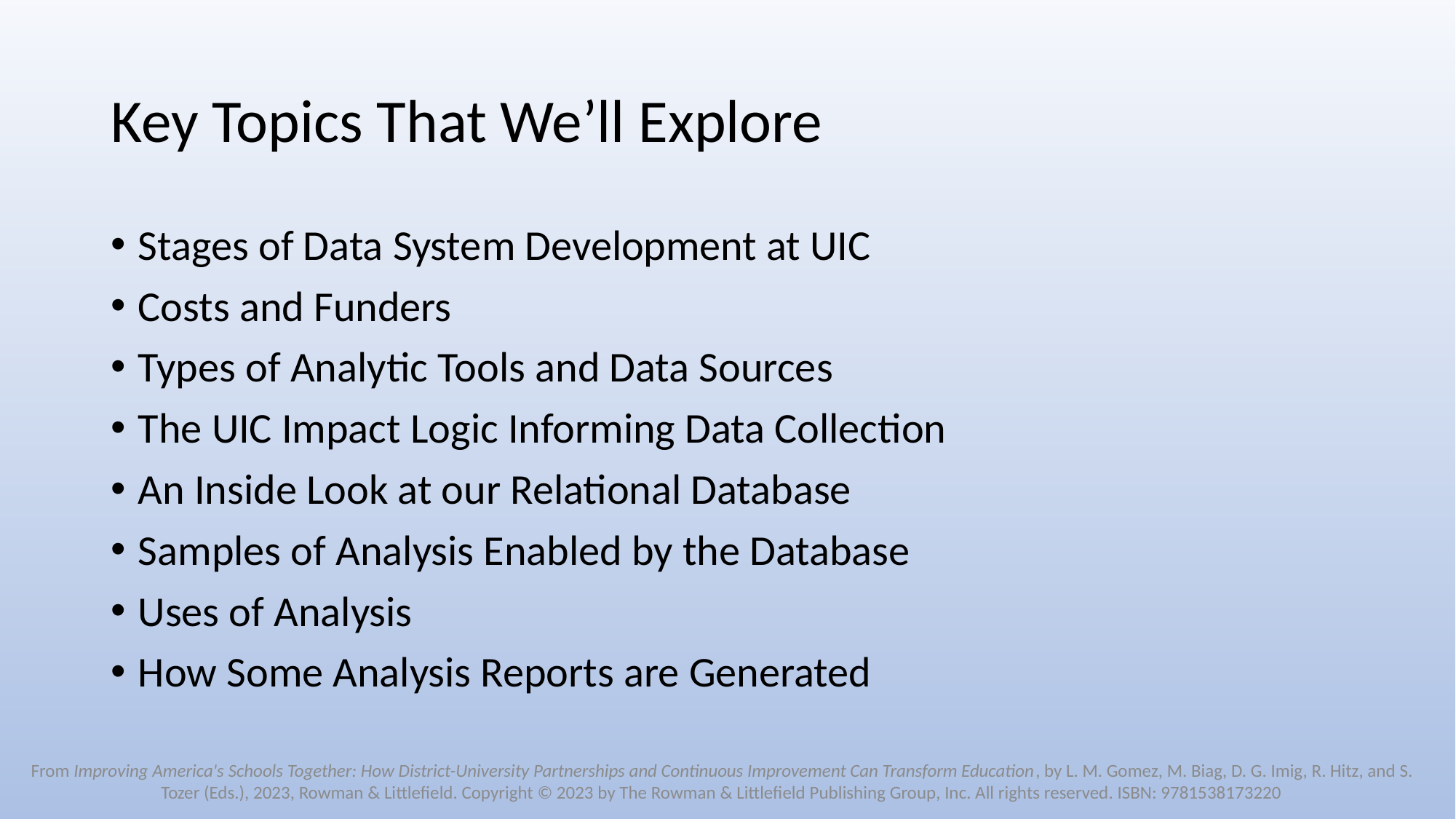

# Key Topics That We’ll Explore
Stages of Data System Development at UIC
Costs and Funders
Types of Analytic Tools and Data Sources
The UIC Impact Logic Informing Data Collection
An Inside Look at our Relational Database
Samples of Analysis Enabled by the Database
Uses of Analysis
How Some Analysis Reports are Generated

From Improving America's Schools Together: How District-University Partnerships and Continuous Improvement Can Transform Education, by L. M. Gomez, M. Biag, D. G. Imig, R. Hitz, and S. Tozer (Eds.), 2023, Rowman & Littlefield. Copyright © 2023 by The Rowman & Littlefield Publishing Group, Inc. All rights reserved. ISBN: 9781538173220